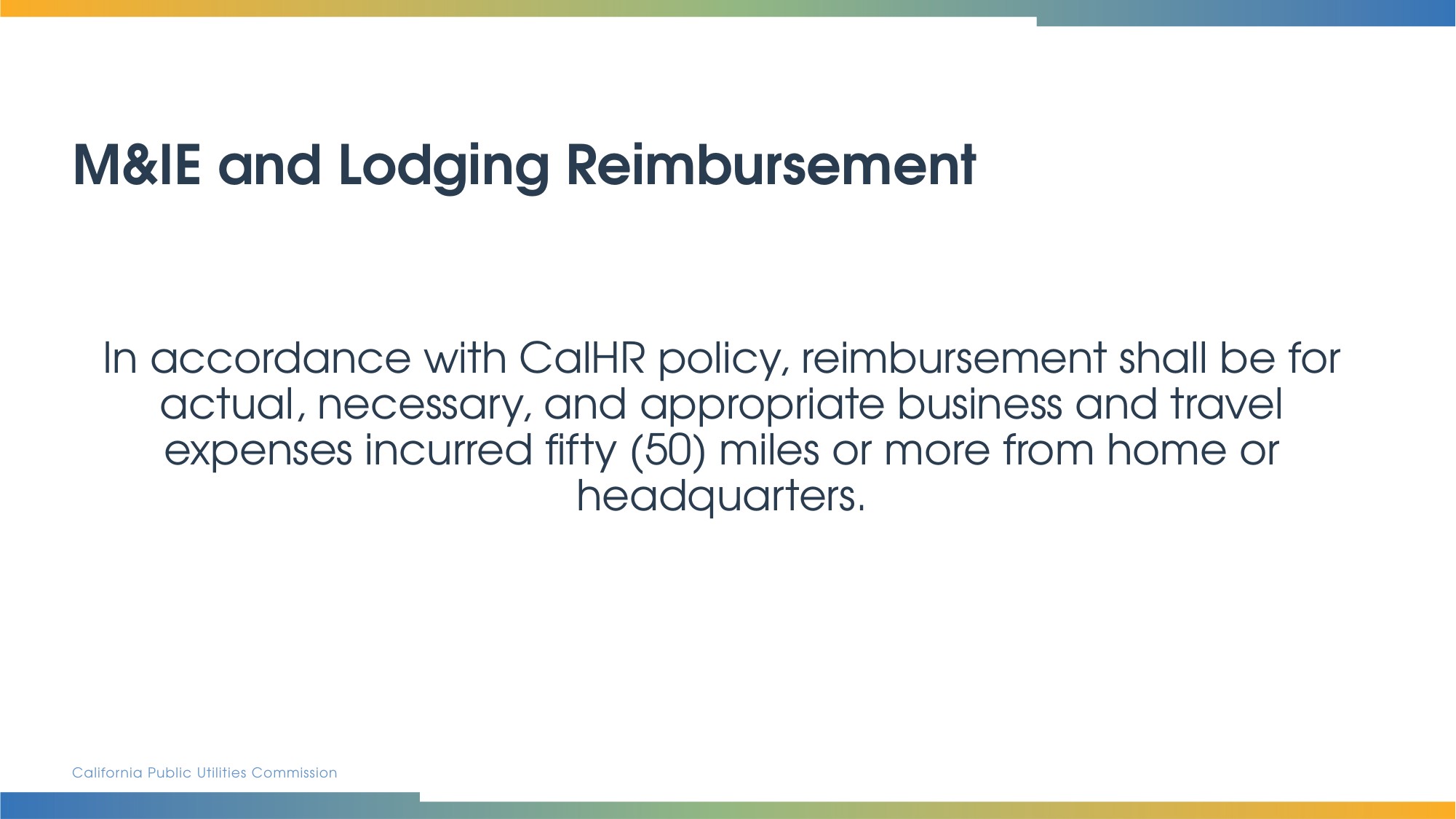

# M&IE and Lodging Reimbursement

In accordance with CalHR policy, reimbursement shall be for actual, necessary, and appropriate business and travel expenses incurred fifty (50) miles or more from home or headquarters.